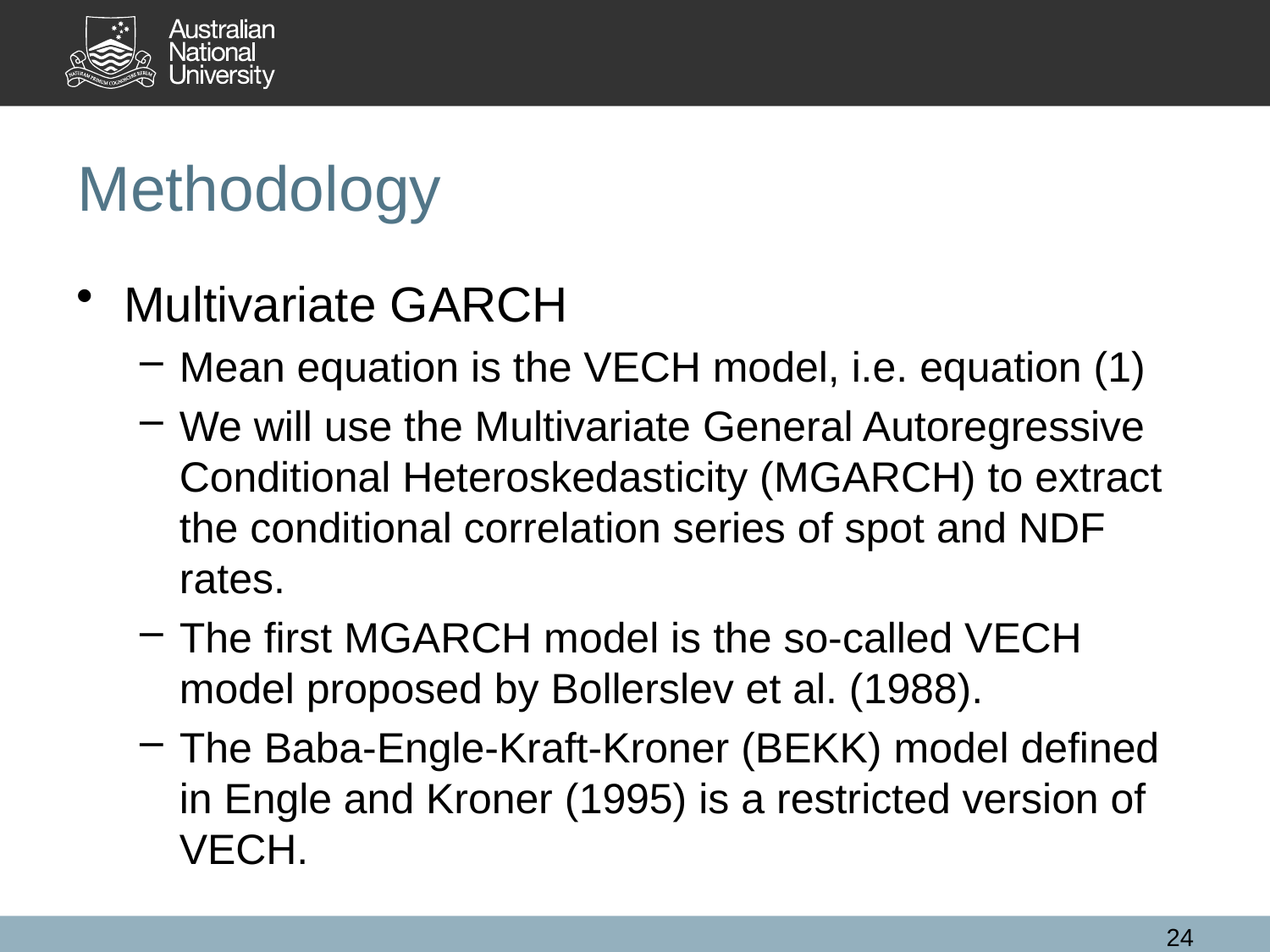

Methodology
Multivariate GARCH
Mean equation is the VECH model, i.e. equation (1)
We will use the Multivariate General Autoregressive Conditional Heteroskedasticity (MGARCH) to extract the conditional correlation series of spot and NDF rates.
The first MGARCH model is the so-called VECH model proposed by Bollerslev et al. (1988).
The Baba-Engle-Kraft-Kroner (BEKK) model defined in Engle and Kroner (1995) is a restricted version of VECH.

24